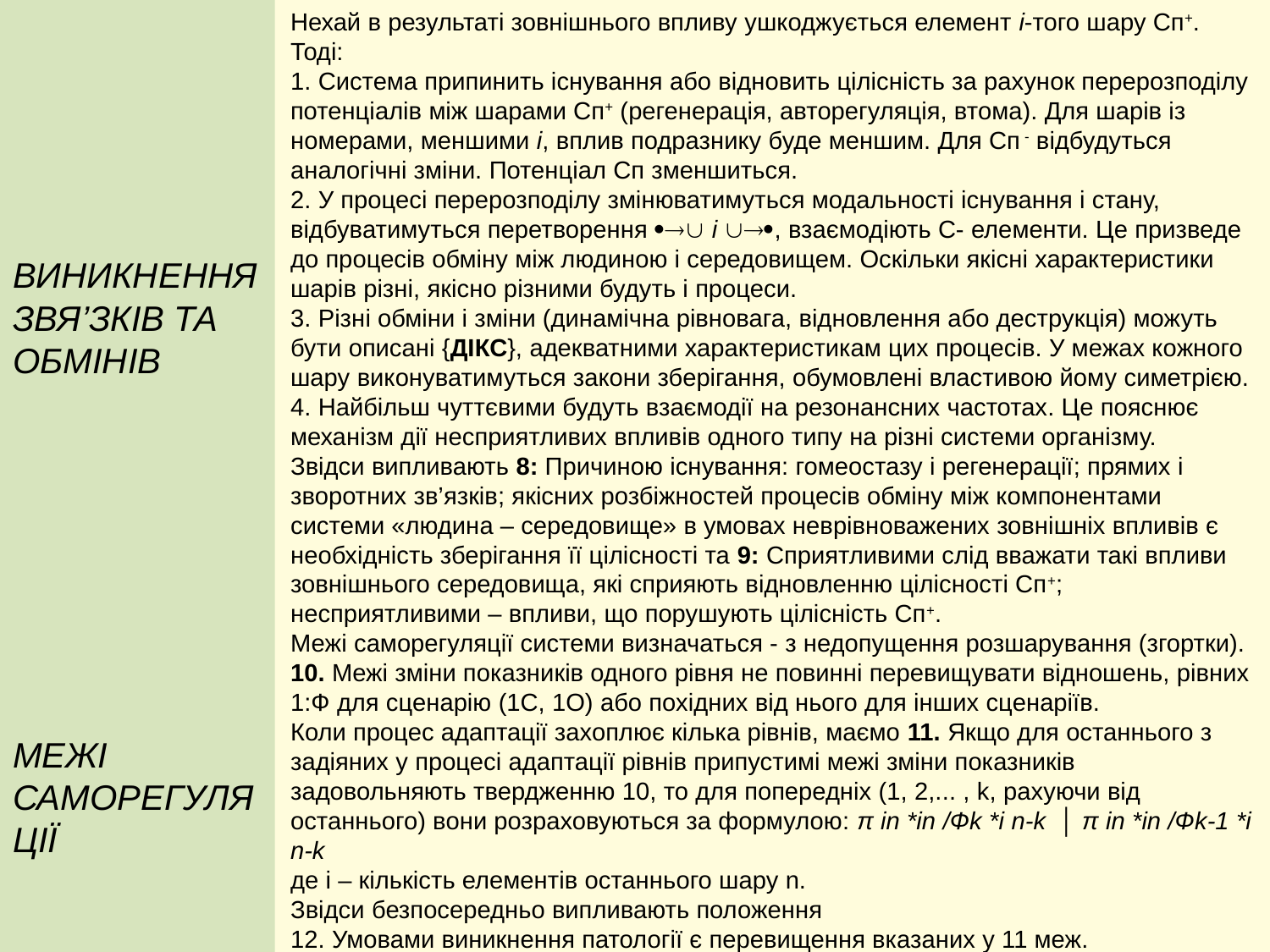

ВИНИКНЕННЯ ЗВЯ’ЗКІВ ТА ОБМІНІВ

МЕЖІ САМОРЕГУЛЯЦІЇ
Нехай в результаті зовнішнього впливу ушкоджується елемент i-того шару Сп+. Тоді:
1. Система припинить існування або відновить цілісність за рахунок перерозподілу потенціалів між шарами Сп+ (регенерація, авторегуляція, втома). Для шарів із номерами, меншими i, вплив подразнику буде меншим. Для Сп - відбудуться аналогічні зміни. Потенціал Сп зменшиться.
2. У процесі перерозподілу змінюватимуться модальності існування і стану, відбуватимуться перетворення •→∪ і ∪→•, взаємодіють С- елементи. Це призведе до процесів обміну між людиною і середовищем. Оскільки якісні характеристики шарів різні, якісно різними будуть і процеси.
3. Різні обміни і зміни (динамічна рівновага, відновлення або деструкція) можуть бути описані {ДІКС}, адекватними характеристикам цих процесів. У межах кожного шару виконуватимуться закони зберігання, обумовлені властивою йому симетрією.
4. Найбільш чуттєвими будуть взаємодії на резонансних частотах. Це пояснює механізм дії несприятливих впливів одного типу на різні системи організму.
Звідси випливають 8: Причиною існування: гомеостазу і регенерації; прямих і зворотних зв’язків; якісних розбіжностей процесів обміну між компонентами системи «людина – середовище» в умовах неврівноважених зовнішніх впливів є необхідність зберігання її цілісності та 9: Сприятливими слід вважати такі впливи зовнішнього середовища, які сприяють відновленню цілісності Сп+; несприятливими – впливи, що порушують цілісність Сп+.
Межі саморегуляції системи визначаться - з недопущення розшарування (згортки).
10. Межі зміни показників одного рівня не повинні перевищувати відношень, рівних 1:Ф для сценарію (1С, 1О) або похідних від нього для інших сценаріїв.
Коли процес адаптації захоплює кілька рівнів, маємо 11. Якщо для останнього з задіяних у процесі адаптації рівнів припустимі межі зміни показників задовольняють твердженню 10, то для попередніх (1, 2,... , k, рахуючи від останнього) вони розраховуються за формулою: π in *in /Фk *i n-k  │ π in *in /Фk-1 *i n-k
де i – кількість елементів останнього шару n.
Звідси безпосередньо випливають положення
12. Умовами виникнення патології є перевищення вказаних у 11 меж.
13. Умовами регенерації є зовнішні впливи, що дозволяють повернути потенціали показників життєдіяльності в межі, вказані в 11.